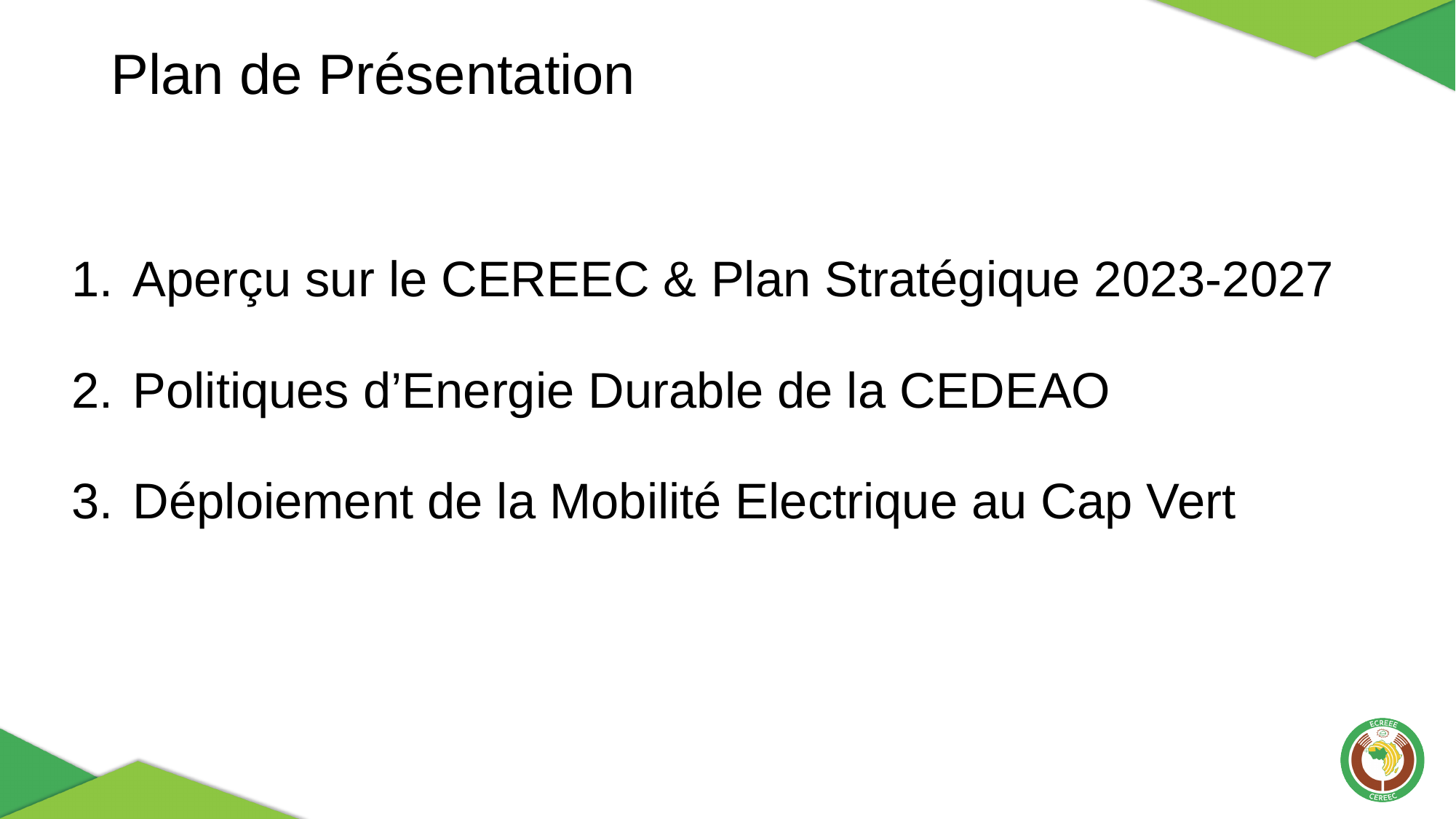

# Plan de Présentation
Aperçu sur le CEREEC & Plan Stratégique 2023-2027
Politiques d’Energie Durable de la CEDEAO
Déploiement de la Mobilité Electrique au Cap Vert